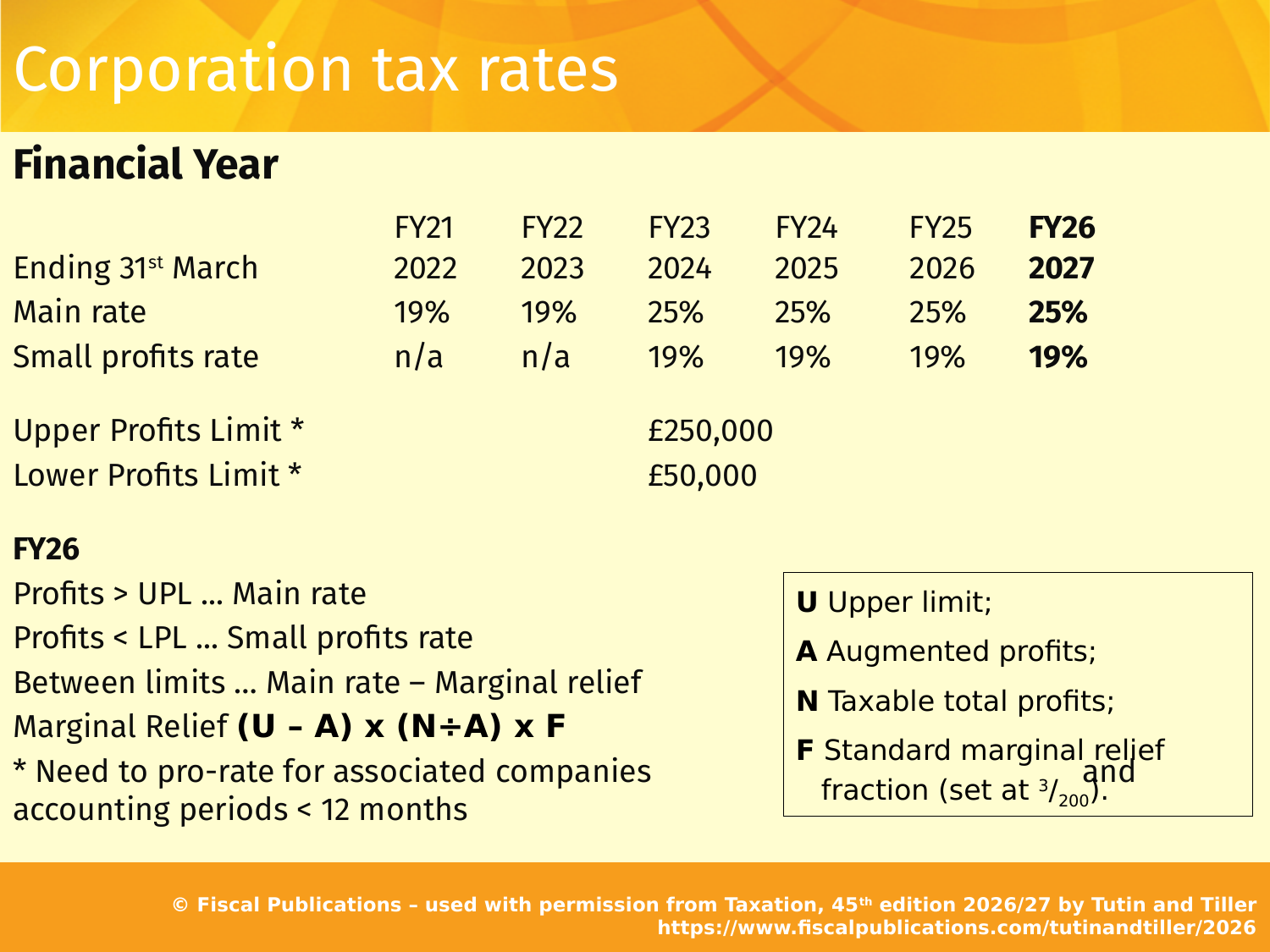

# Corporation tax rates
Financial Year
			FY21	FY22	FY23	FY24	 FY25	FY26 	 Ending 31st March		2022	2023	2024	2025	 2026 	2027
Main rate		19%	19%	25%	25%	 25%	25%
Small profits rate		n/a	n/a	19%	19%	 19%	19%

Upper Profits Limit *			£250,000
Lower Profits Limit *			£50,000

FY26
Profits > UPL ... Main rate
Profits < LPL ... Small profits rate
Between limits … Main rate – Marginal relief
Marginal Relief (U – A) x (N÷A) x F
* Need to pro-rate for associated companies                                                   and accounting periods < 12 months

U Upper limit;
A Augmented profits;
N Taxable total profits;
F Standard marginal relief fraction (set at 3/200).